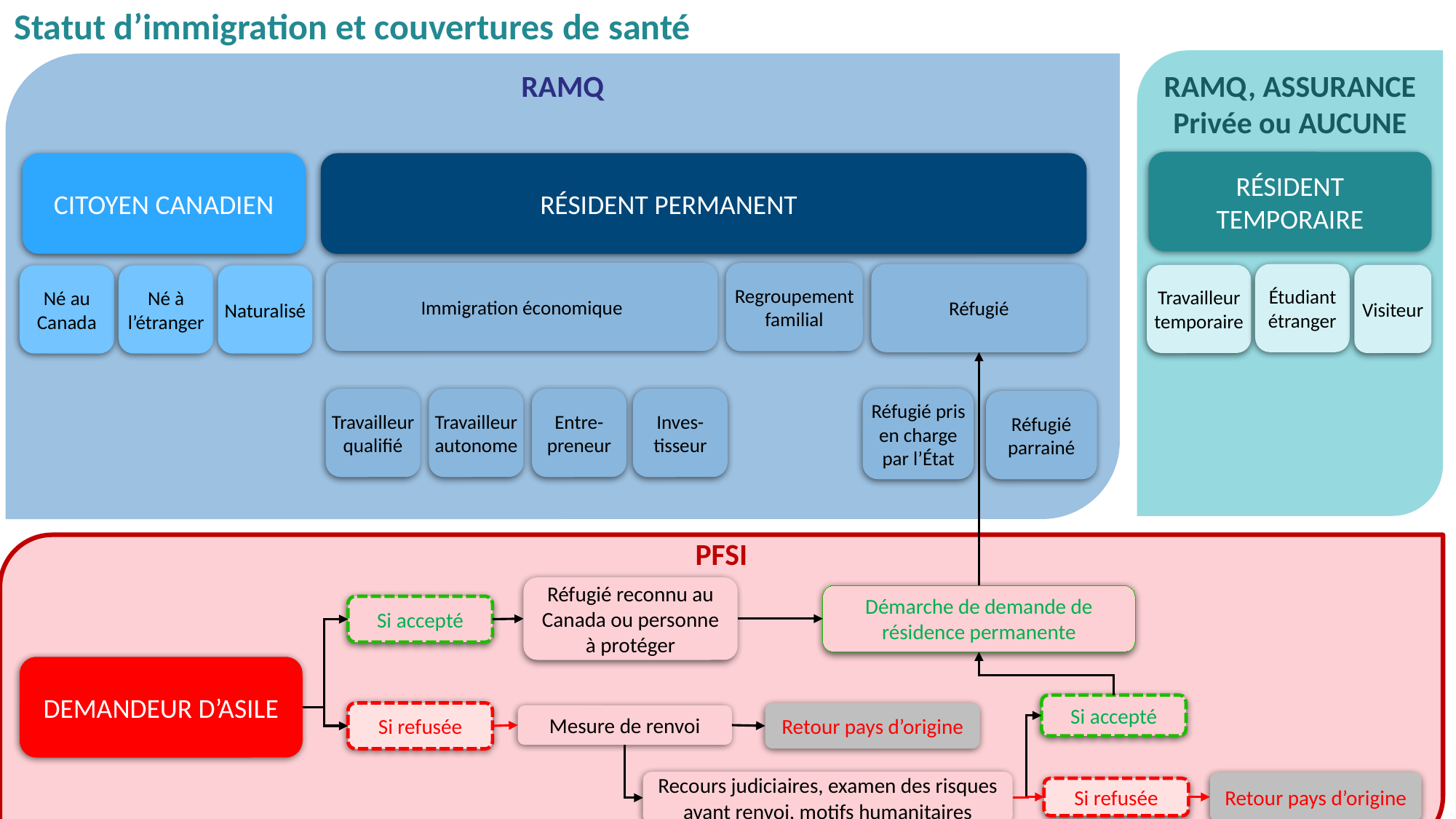

Statut d’immigration et couvertures de santé

RAMQ, ASSURANCE Privée ou AUCUNE

RAMQ

RÉSIDENT TEMPORAIRE
CITOYEN CANADIEN
RÉSIDENT PERMANENT
Immigration économique
Regroupement familial
Réfugié
Étudiant étranger
Travailleur temporaire
Visiteur
Né au Canada
Né à l’étranger
Naturalisé
Travailleur qualifié
Travailleur autonome
Entre-preneur
Inves-tisseur
Réfugié pris en charge par l’État
Réfugié parrainé
PFSI

Réfugié reconnu au Canada ou personne à protéger
Démarche de demande de résidence permanente
Si accepté
DEMANDEUR D’ASILE
Si accepté
Si refusée
Retour pays d’origine
Mesure de renvoi
Recours judiciaires, examen des risques avant renvoi, motifs humanitaires
Retour pays d’origine
Si refusée